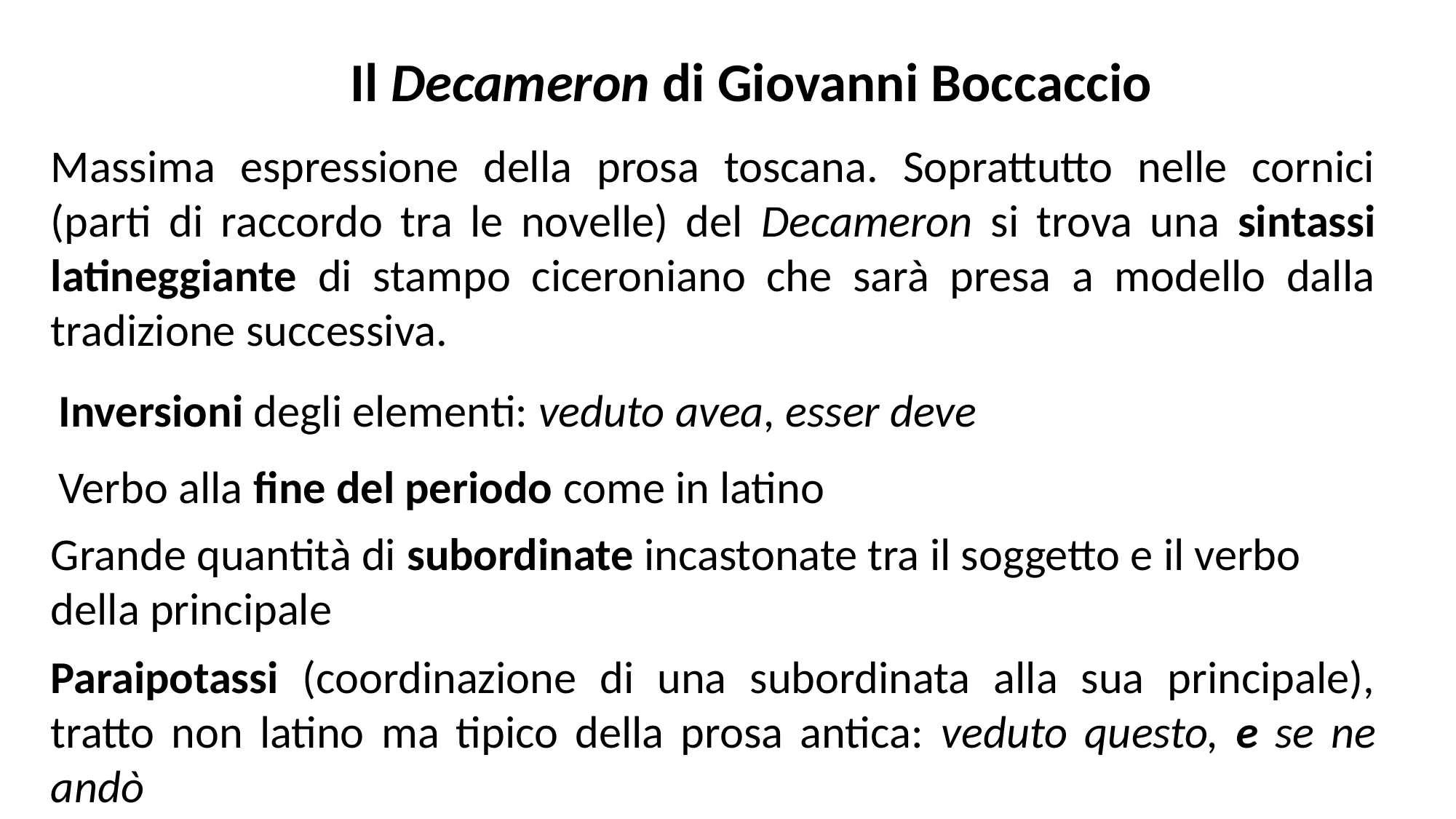

Il Decameron di Giovanni Boccaccio
Massima espressione della prosa toscana. Soprattutto nelle cornici (parti di raccordo tra le novelle) del Decameron si trova una sintassi latineggiante di stampo ciceroniano che sarà presa a modello dalla tradizione successiva.
Inversioni degli elementi: veduto avea, esser deve
Verbo alla fine del periodo come in latino
Grande quantità di subordinate incastonate tra il soggetto e il verbo della principale
Paraipotassi (coordinazione di una subordinata alla sua principale), tratto non latino ma tipico della prosa antica: veduto questo, e se ne andò